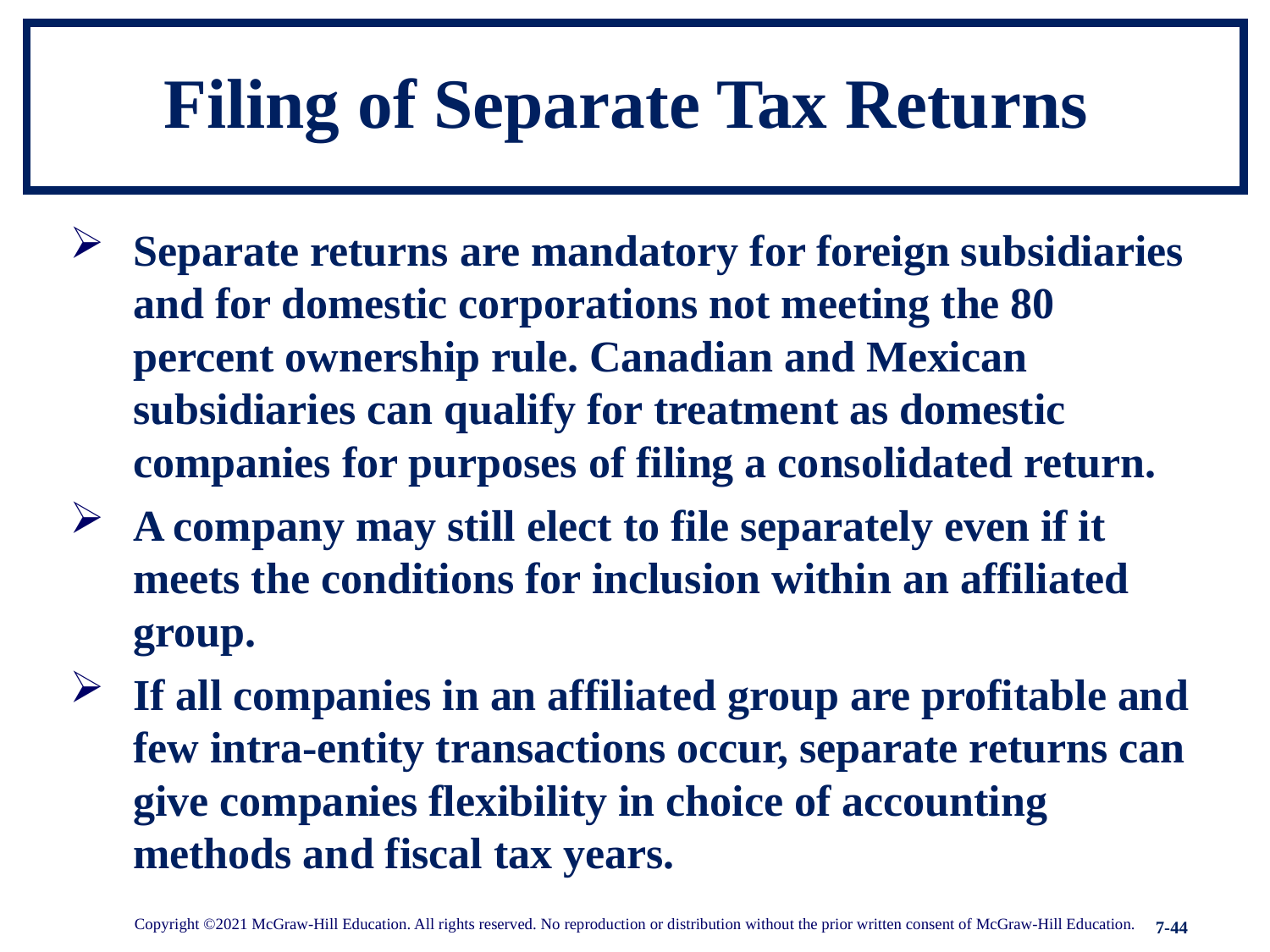

# Filing of Separate Tax Returns
Separate returns are mandatory for foreign subsidiaries and for domestic corporations not meeting the 80 percent ownership rule. Canadian and Mexican subsidiaries can qualify for treatment as domestic companies for purposes of filing a consolidated return.
A company may still elect to file separately even if it meets the conditions for inclusion within an affiliated group.
If all companies in an affiliated group are profitable and few intra-entity transactions occur, separate returns can give companies flexibility in choice of accounting methods and fiscal tax years.
Copyright ©2021 McGraw-Hill Education. All rights reserved. No reproduction or distribution without the prior written consent of McGraw-Hill Education.
7-44